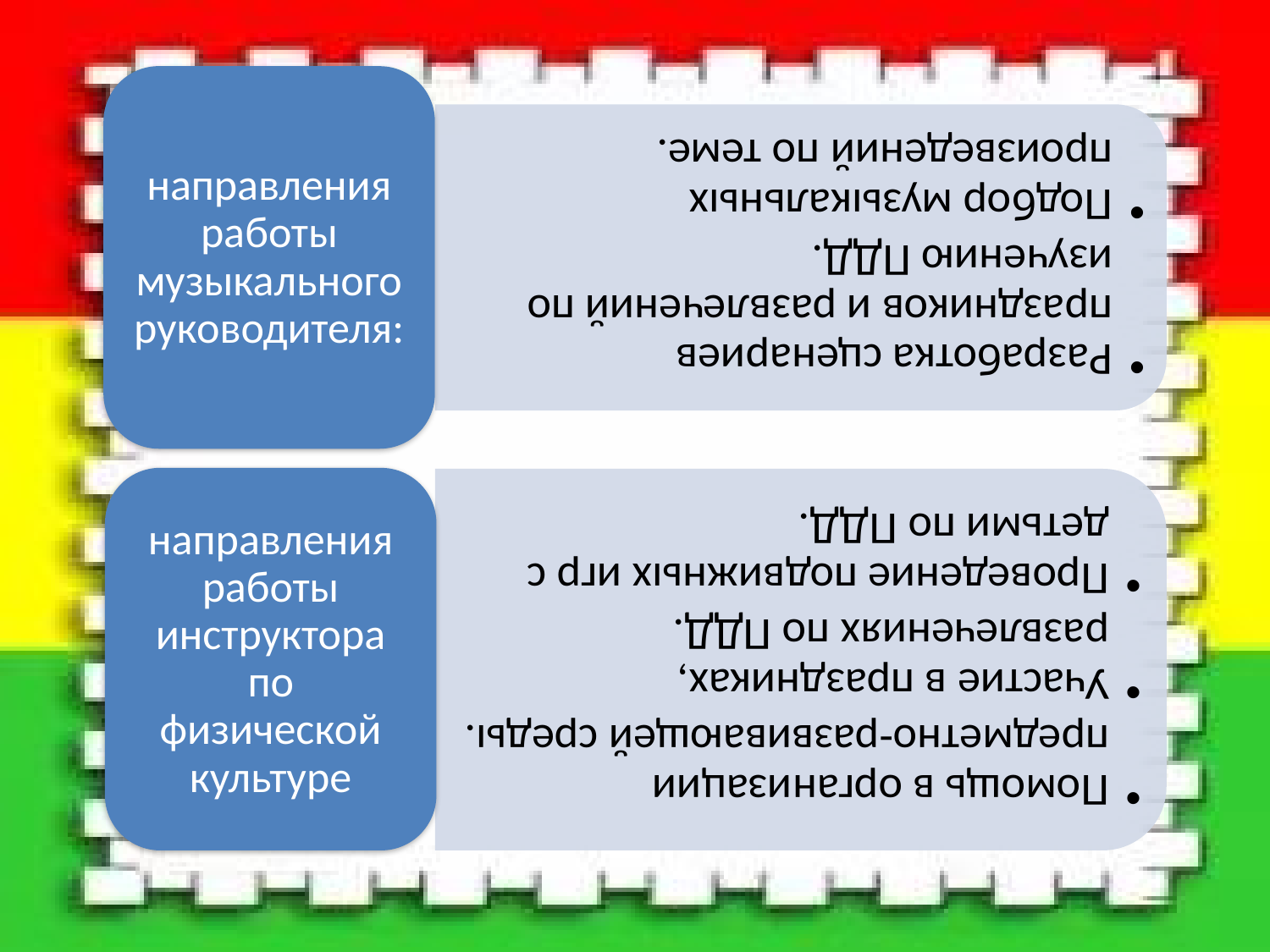

#
Разработка сценариев праздников и развлечений по изучению ПДД.
Подбор музыкальных произведений по теме.
направления работы музыкального руководителя:
Помощь в организации предметно-развивающей среды.
Участие в праздниках, развлечениях по ПДД.
Проведение подвижных игр с детьми по ПДД.
направления работы инструктора по физической культуре